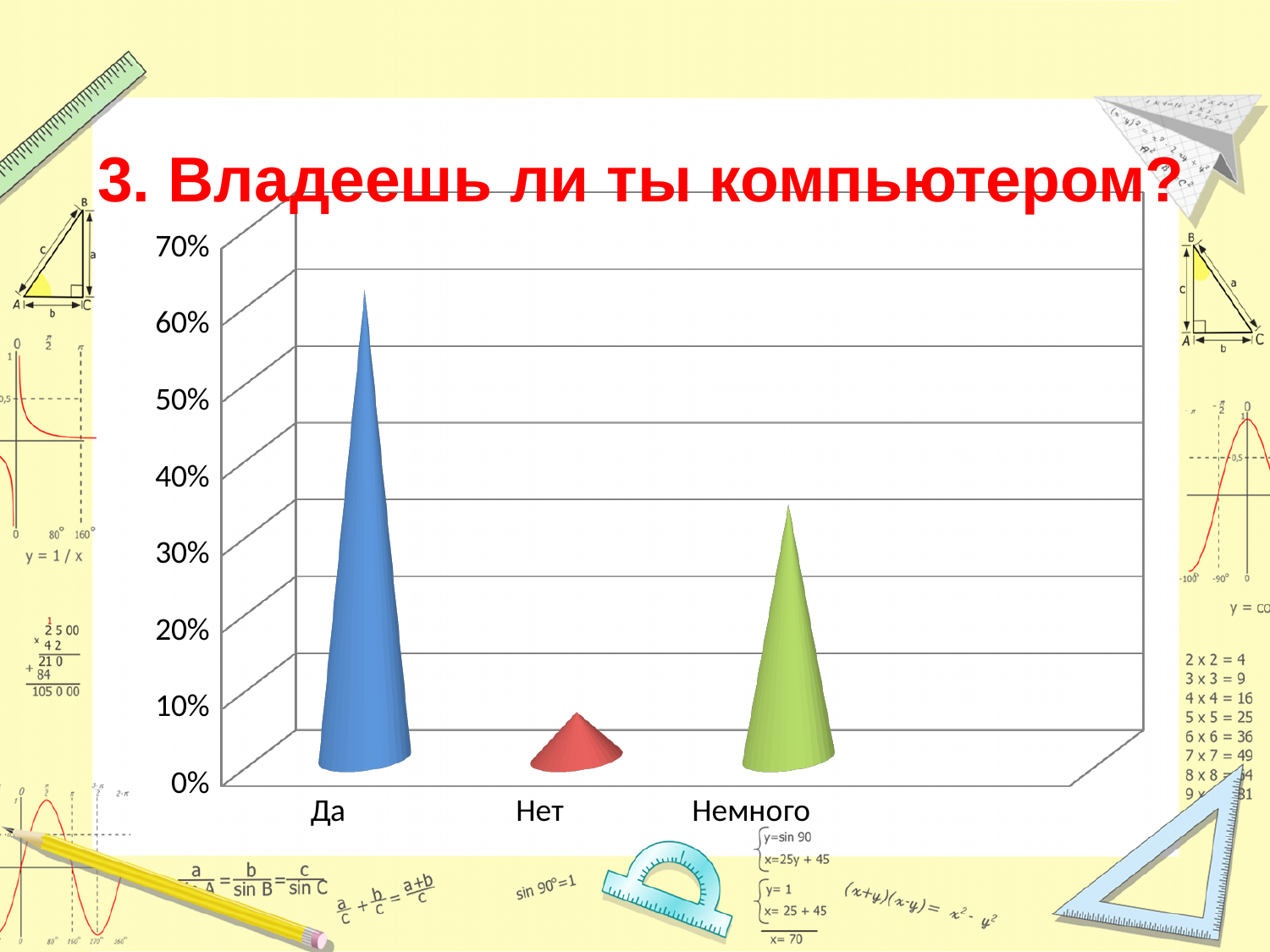

# 3. Владеешь ли ты компьютером?

[unsupported chart]